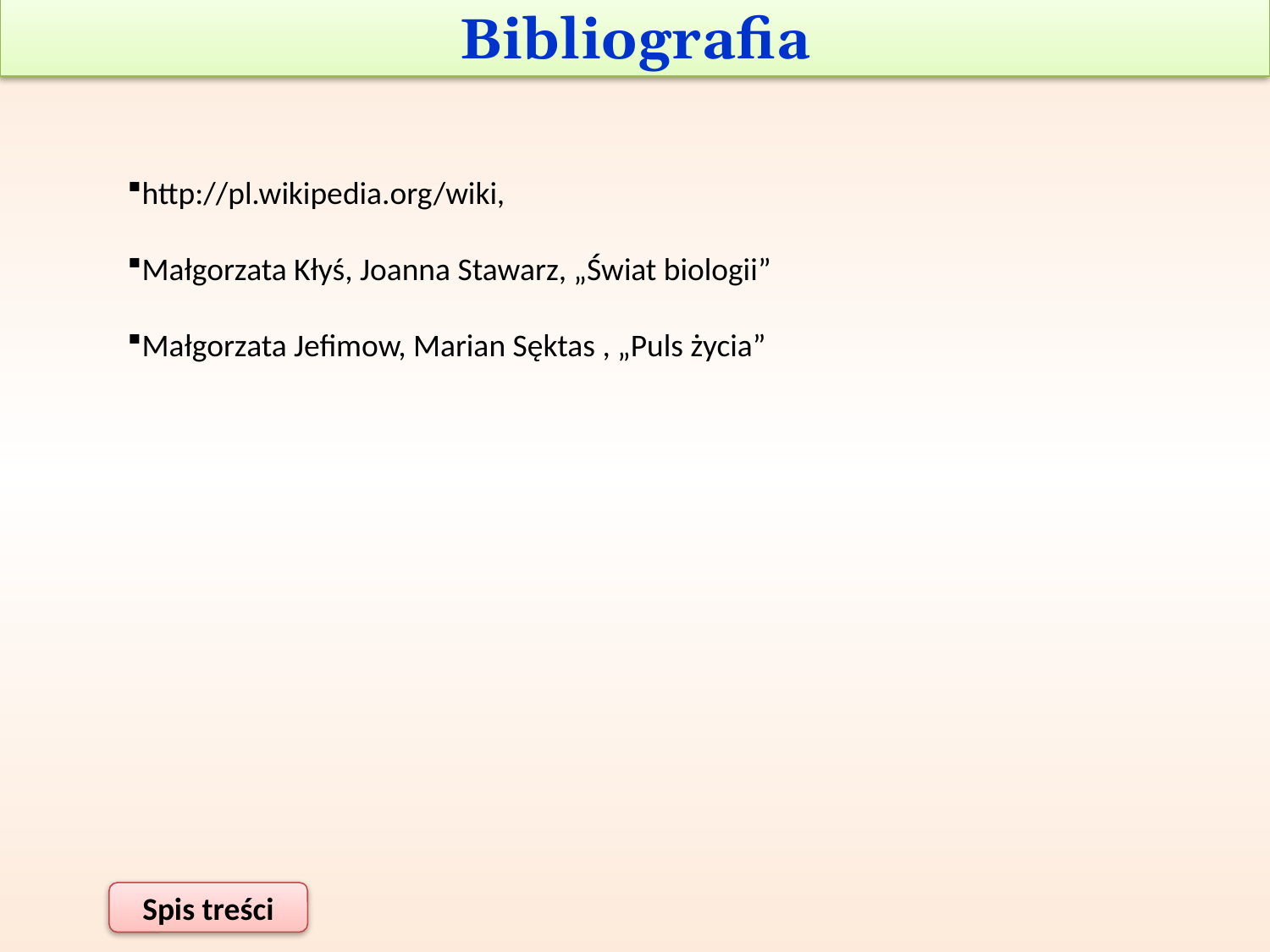

Bibliografia
http://pl.wikipedia.org/wiki,

Małgorzata Kłyś, Joanna Stawarz, „Świat biologii”

Małgorzata Jefimow, Marian Sęktas , „Puls życia”

Spis treści